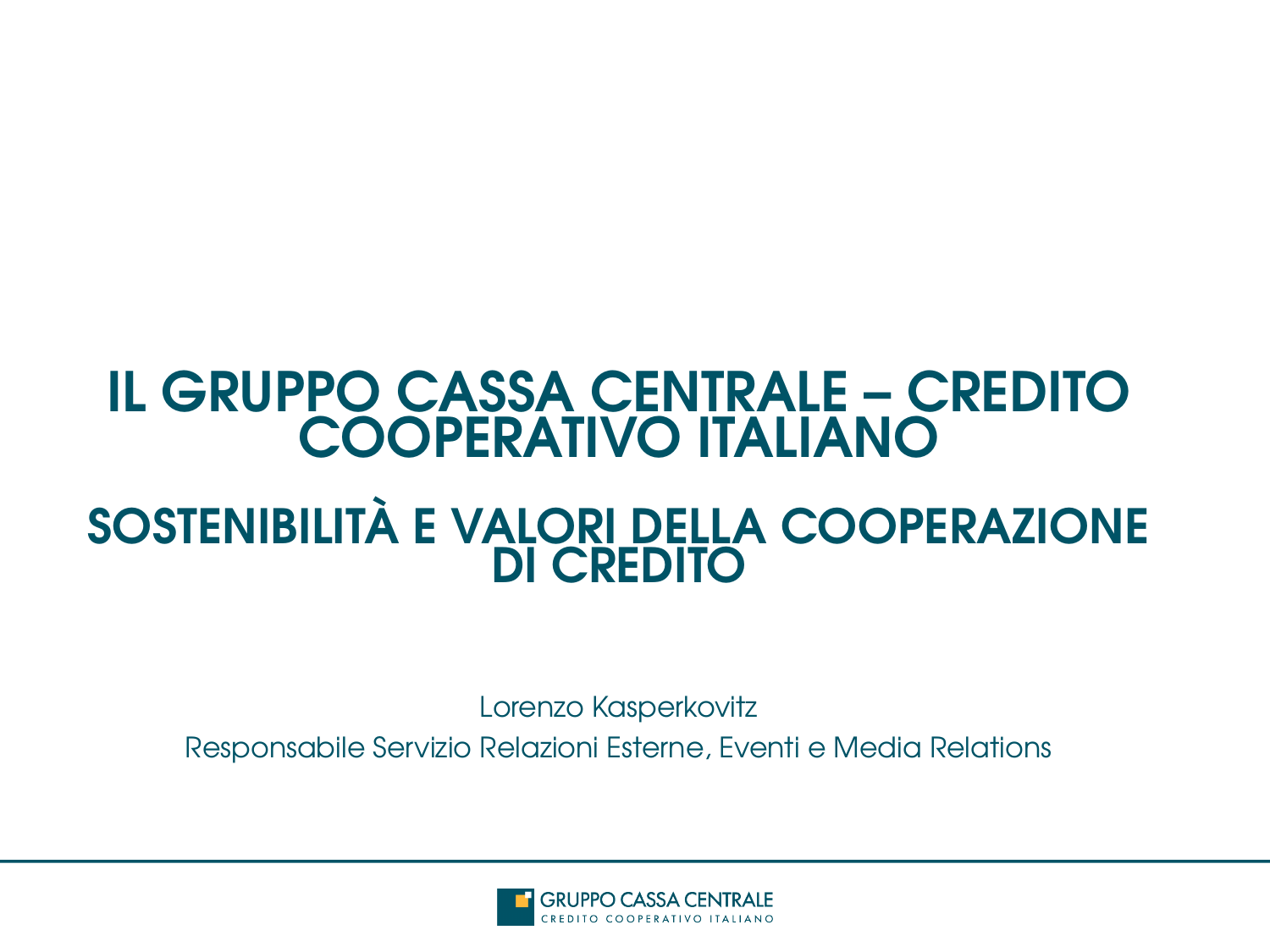

# Il Gruppo Cassa Centrale – Credito Cooperativo Italiano Sostenibilità e valori della Cooperazione di Credito
Lorenzo Kasperkovitz
Responsabile Servizio Relazioni Esterne, Eventi e Media Relations